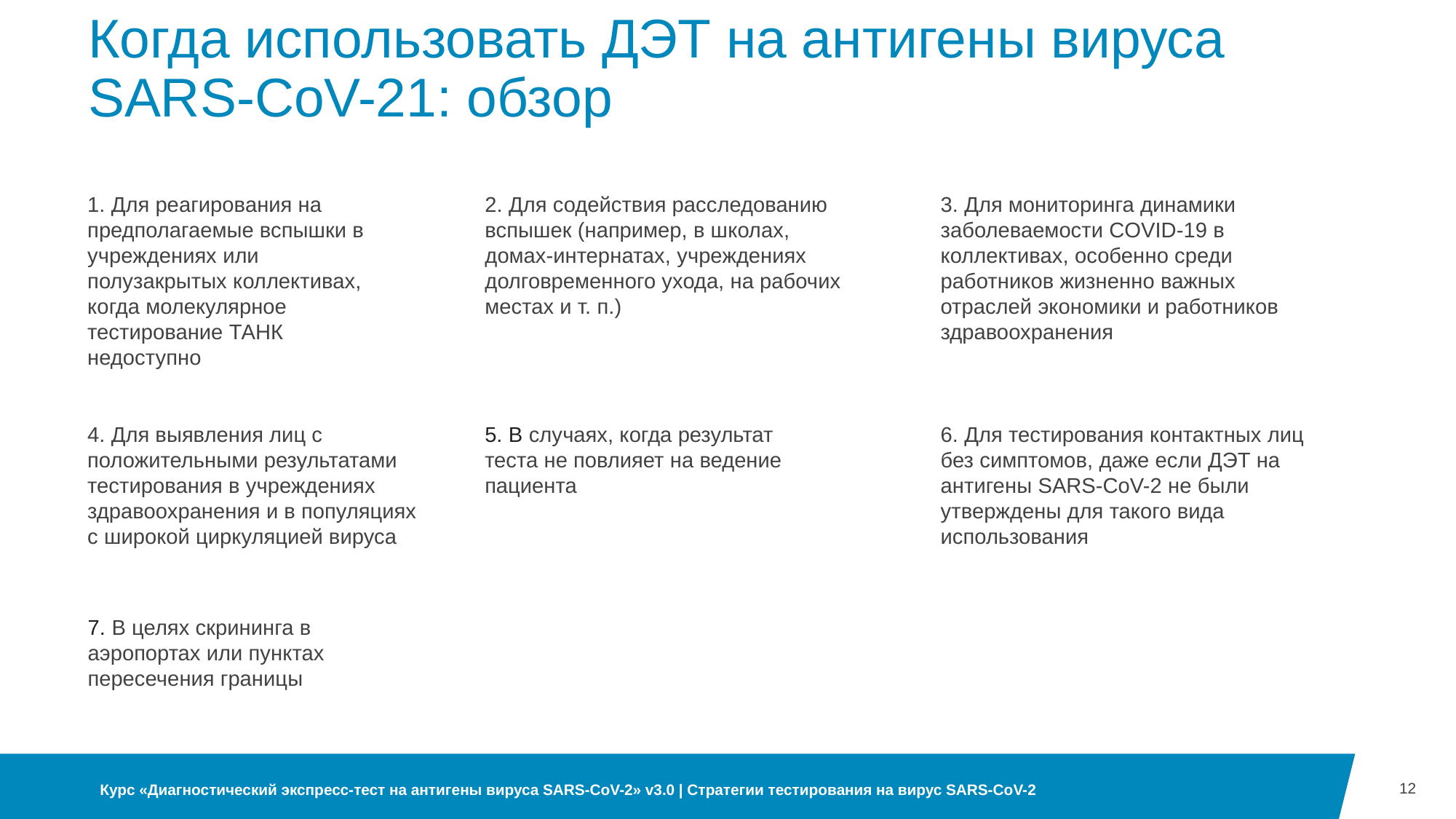

# Когда использовать ДЭТ на антигены вируса SARS-CoV-21: обзор
1. Для реагирования на предполагаемые вспышки в учреждениях или полузакрытых коллективах, когда молекулярное тестирование ТАНК недоступно
2. Для содействия расследованию вспышек (например, в школах, домах-интернатах, учреждениях долговременного ухода, на рабочих местах и т. п.)
3. Для мониторинга динамики заболеваемости COVID-19 в коллективах, особенно среди работников жизненно важных отраслей экономики и работников здравоохранения

4. Для выявления лиц с положительными результатами тестирования в учреждениях здравоохранения и в популяциях с широкой циркуляцией вируса
6. Для тестирования контактных лиц без симптомов, даже если ДЭТ на антигены SARS-CoV-2 не были утверждены для такого вида использования
5. В случаях, когда результат теста не повлияет на ведение пациента
7. В целях скрининга в аэропортах или пунктах пересечения границы
12
Курс «Диагностический экспресс-тест на антигены вируса SARS-CoV-2» v3.0 | Стратегии тестирования на вирус SARS-CoV-2